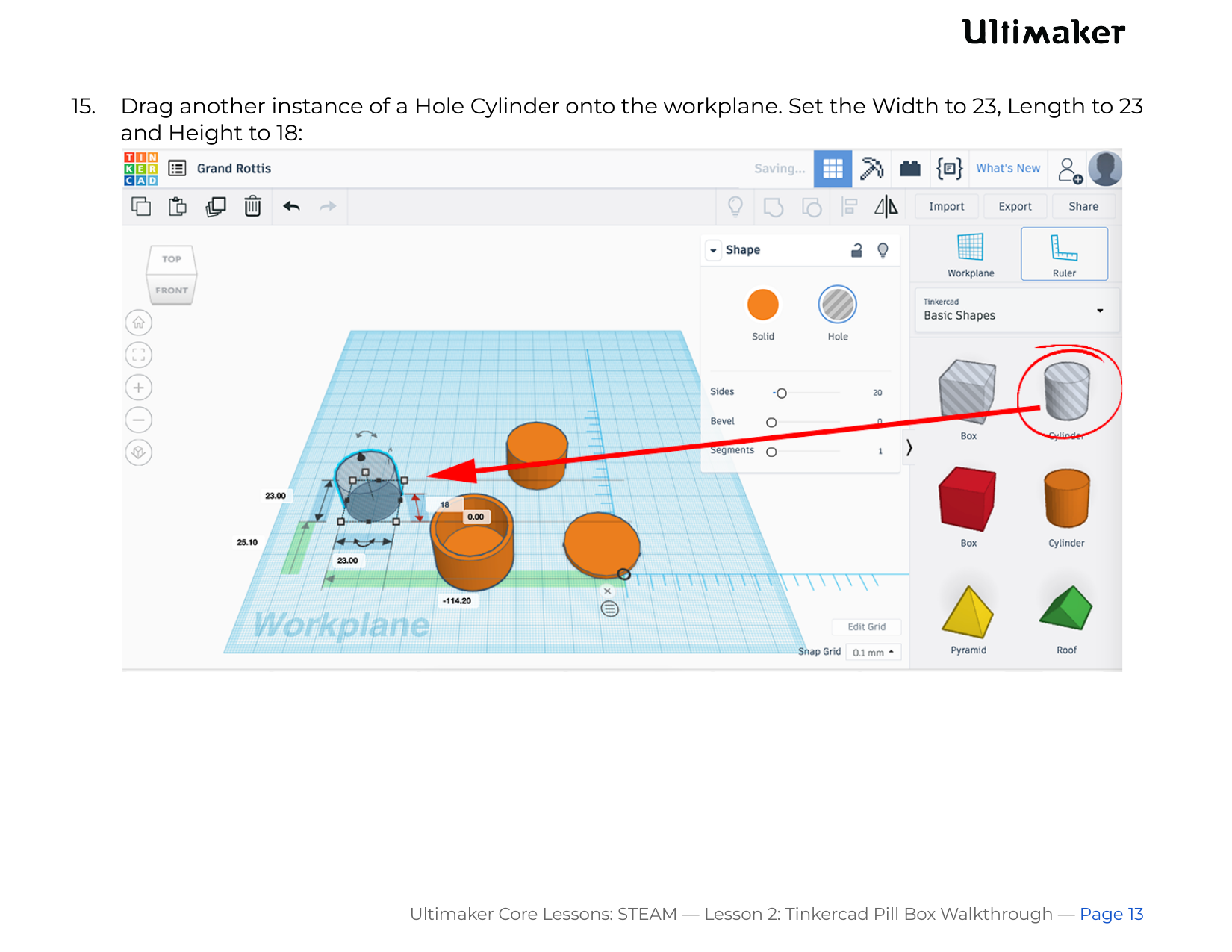

15.	Drag another instance of a Hole Cylinder onto the workplane. Set the Width to 23, Length to 23  and Height to 18:

Ultimaker Core Lessons: STEAM — Lesson 2: Tinkercad Pill Box Walkthrough — Page 13